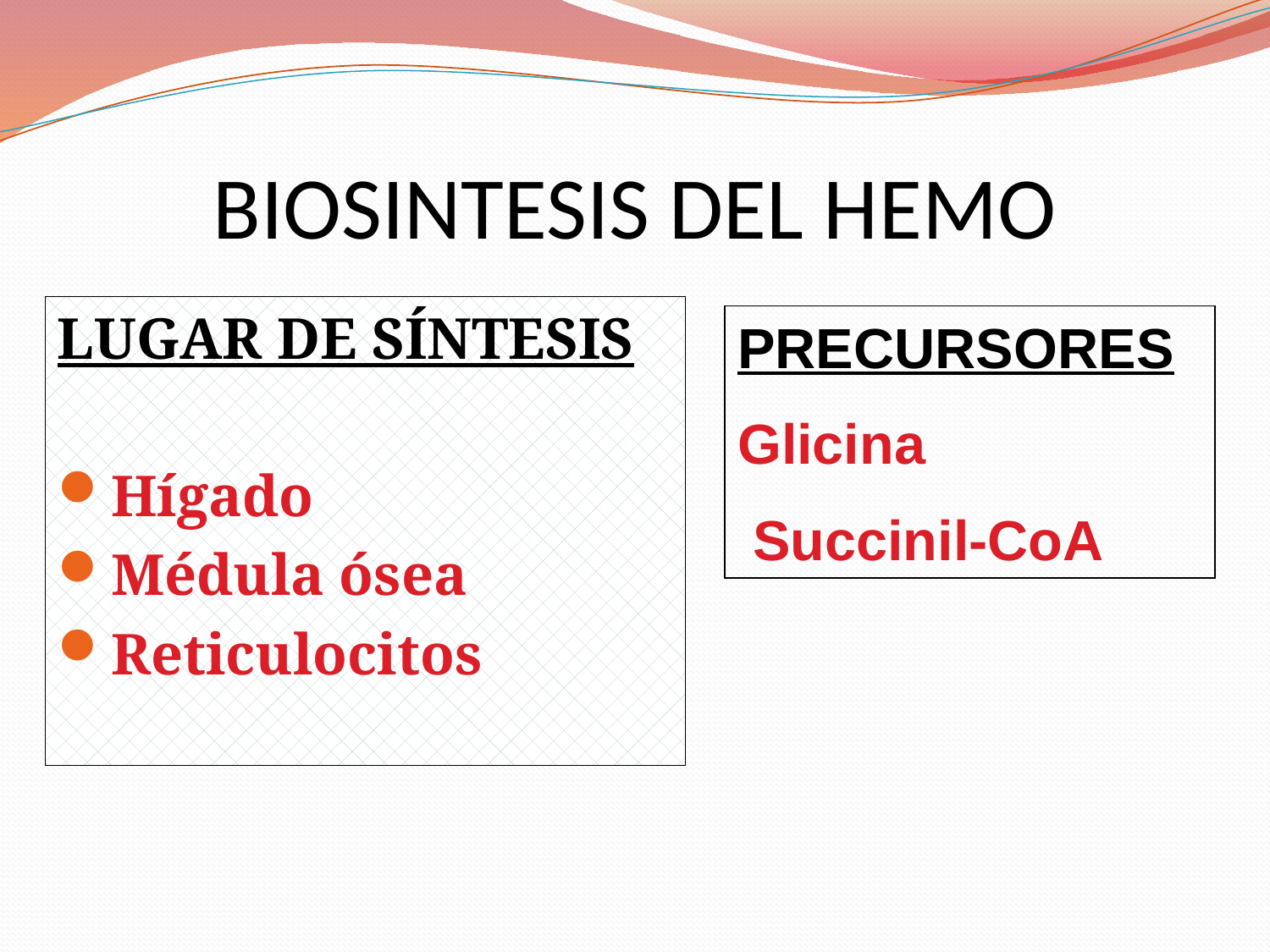

# BIOSINTESIS DEL HEMO
LUGAR DE SÍNTESIS

Hígado
Médula ósea
Reticulocitos
PRECURSORES
Glicina
 Succinil-CoA